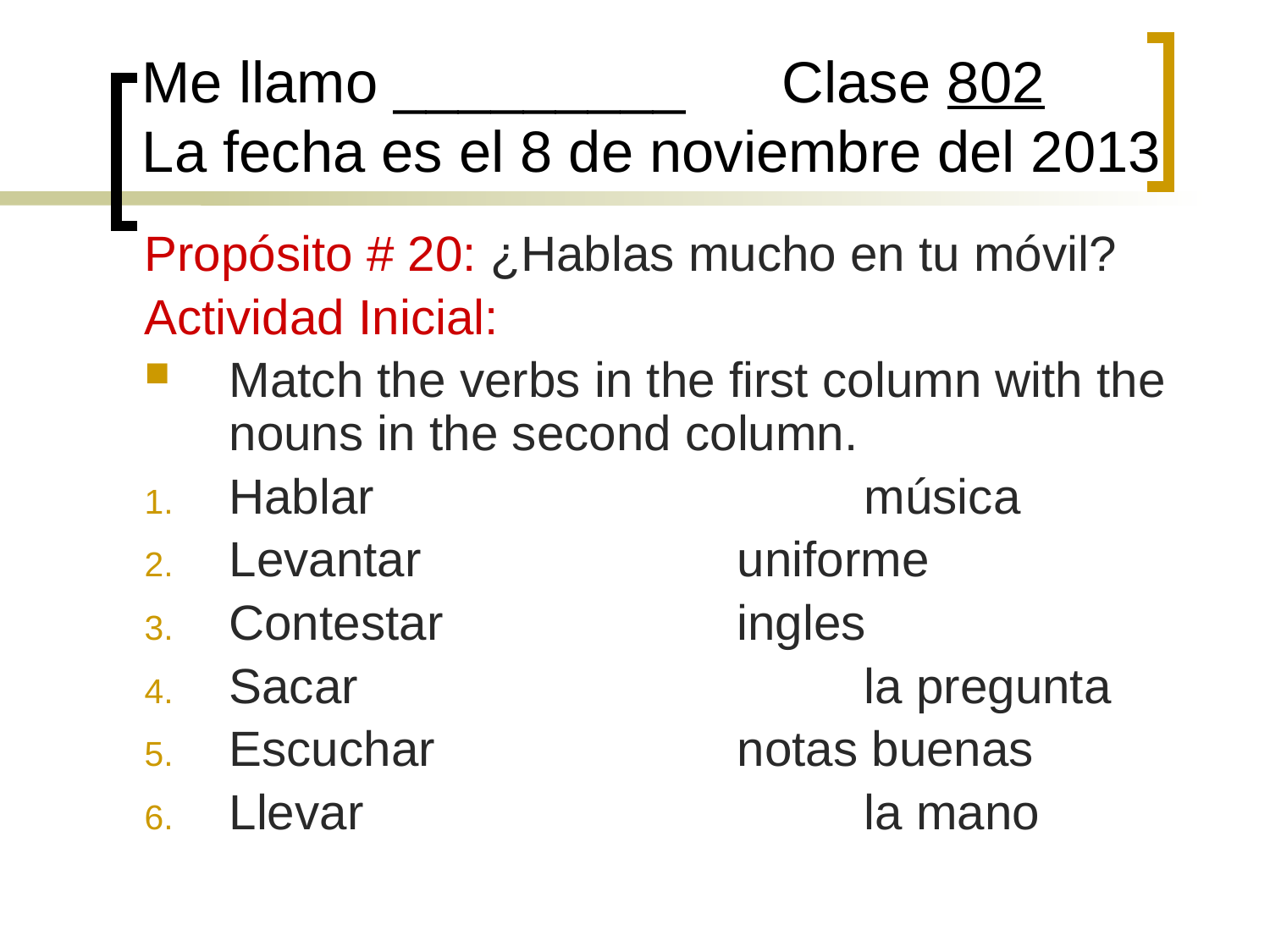

# Me llamo _________      Clase 802 La fecha es el 8 de noviembre del 2013
Propósito # 20: ¿Hablas mucho en tu móvil?
Actividad Inicial:
Match the verbs in the first column with the nouns in the second column.
Hablar				música
Levantar			uniforme
Contestar			ingles
Sacar				la pregunta
Escuchar			notas buenas
Llevar				la mano